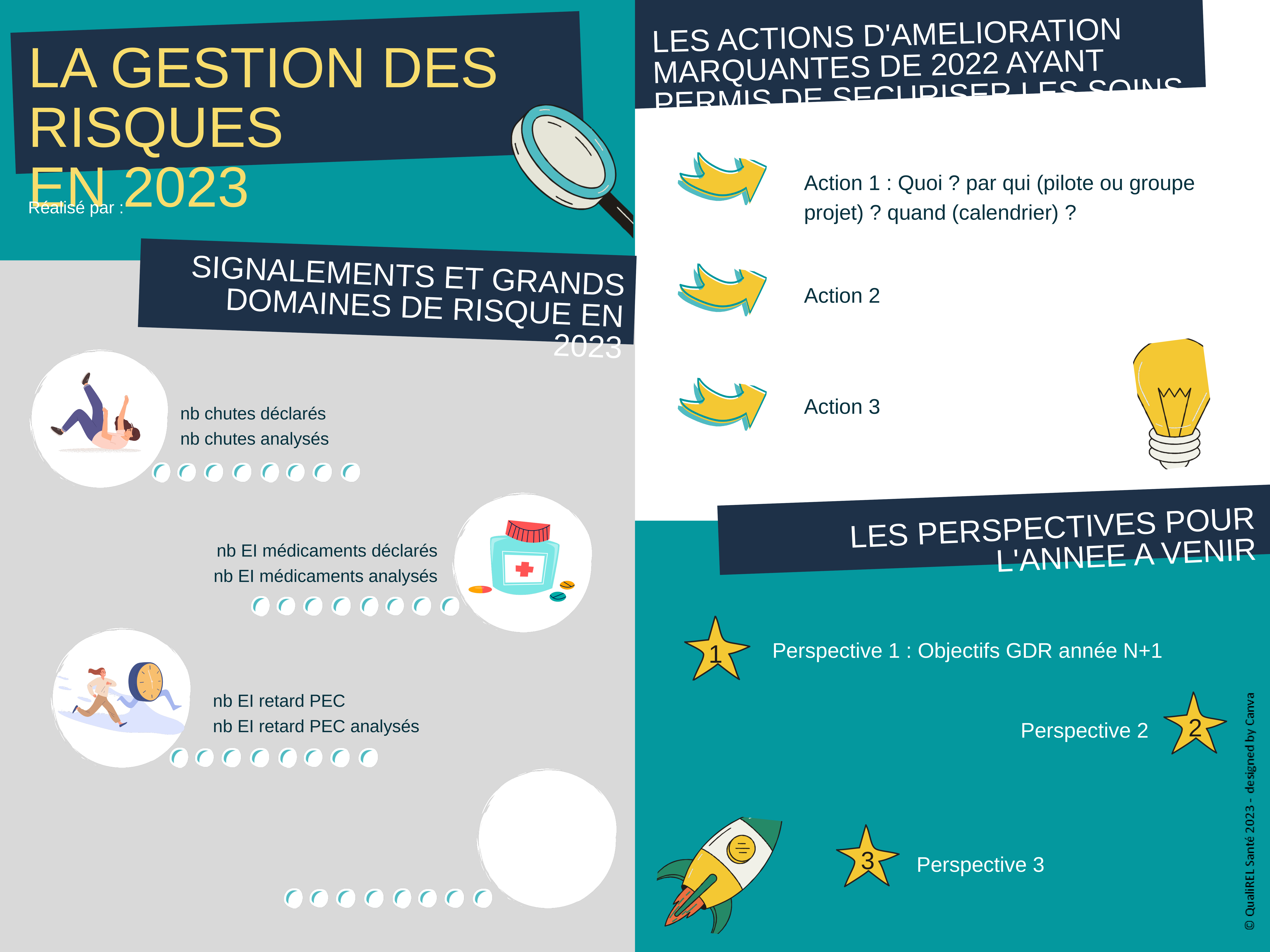

LES ACTIONS D'AMELIORATION MARQUANTES DE 2022 AYANT PERMIS DE SECURISER LES SOINS

LA GESTION DES RISQUES
EN 2023

Action 1 : Quoi ? par qui (pilote ou groupe projet) ? quand (calendrier) ?
Réalisé par :

SIGNALEMENTS ET GRANDS DOMAINES DE RISQUE EN 2023

Action 2

Action 3
nb chutes déclarés
nb chutes analysés

LES PERSPECTIVES POUR L'ANNEE A VENIR

nb EI médicaments déclarés
nb EI médicaments analysés

1

Perspective 1 : Objectifs GDR année N+1

nb EI retard PEC
nb EI retard PEC analysés

2
Perspective 2

3
Perspective 3